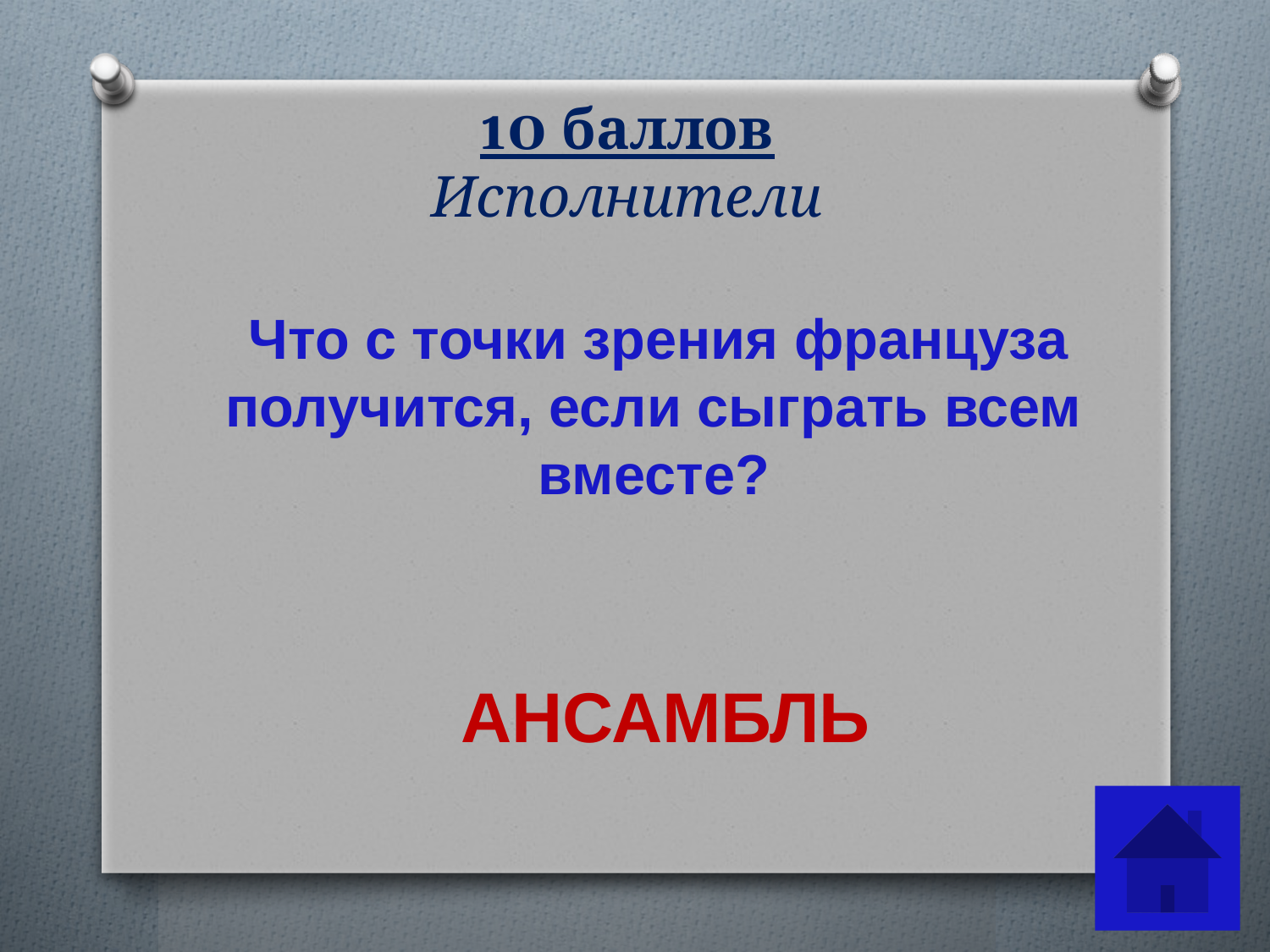

# 10 баллов Исполнители
   Что с точки зрения француза получится, если сыграть всем вместе?

АНСАМБЛЬ